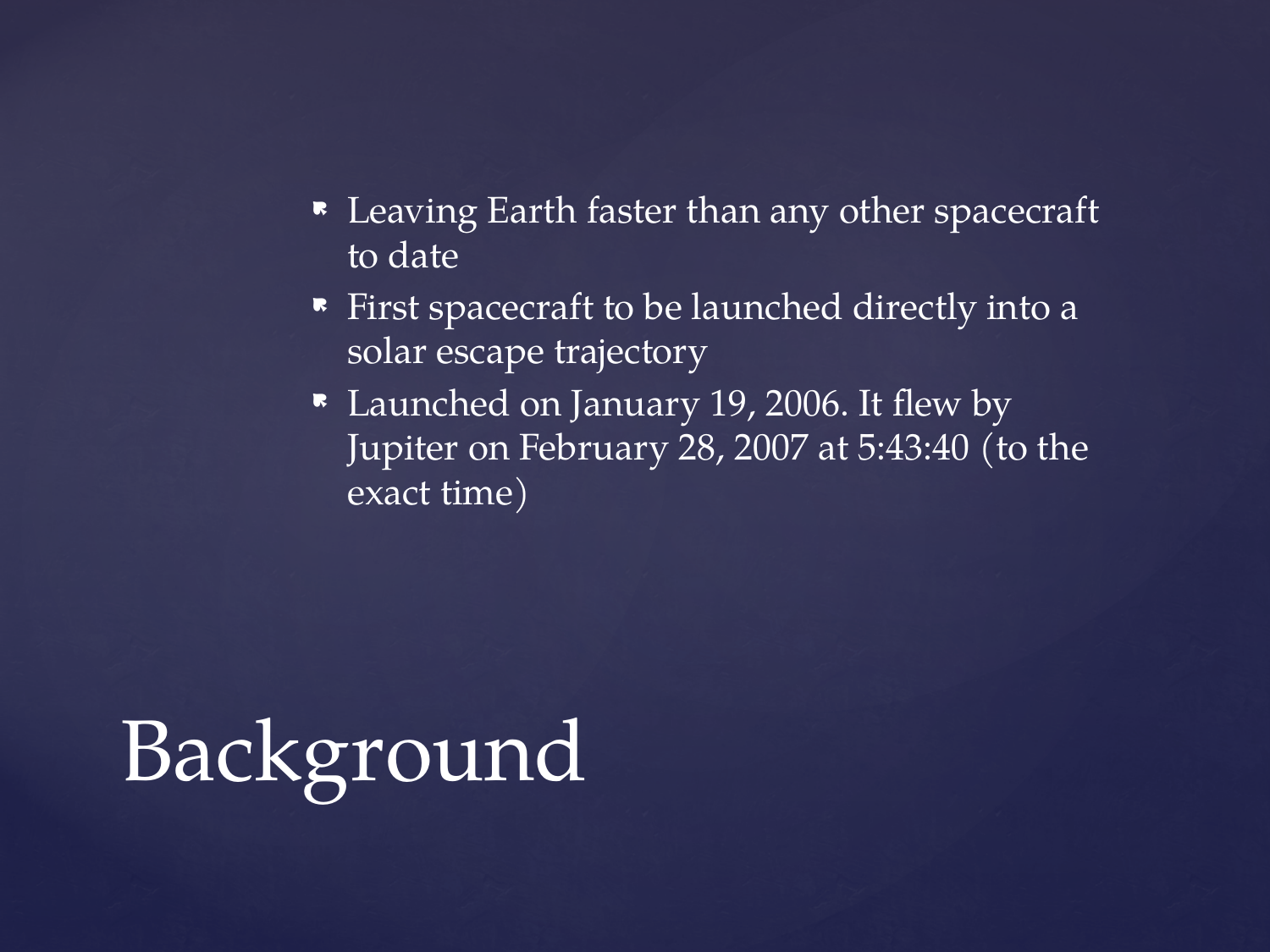

Leaving Earth faster than any other spacecraft to date
First spacecraft to be launched directly into a solar escape trajectory
Launched on January 19, 2006. It flew by Jupiter on February 28, 2007 at 5:43:40 (to the exact time)
# Background